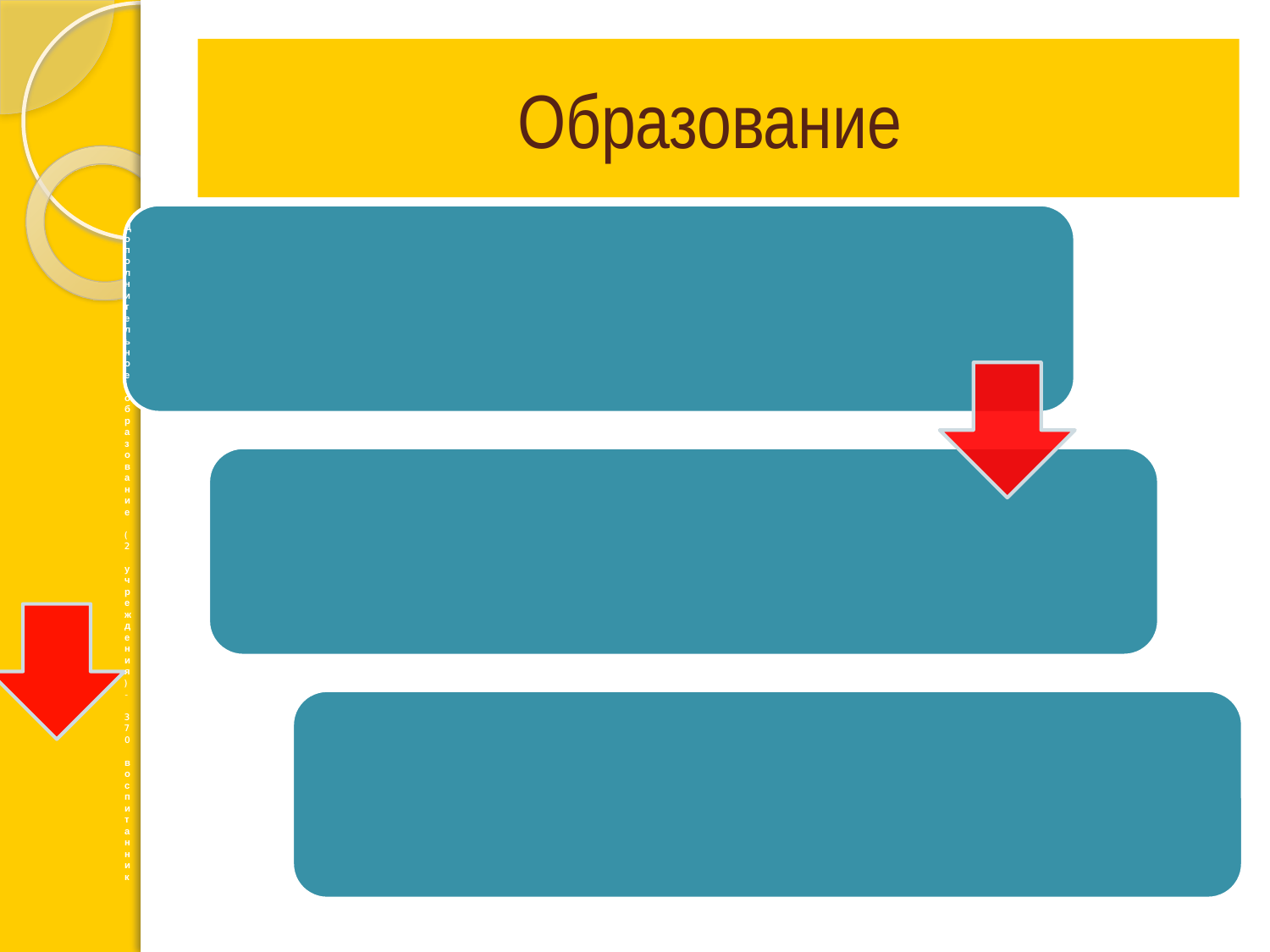

Образование
Дополнительное образование
 (2 учреждения)- 370 воспитанник